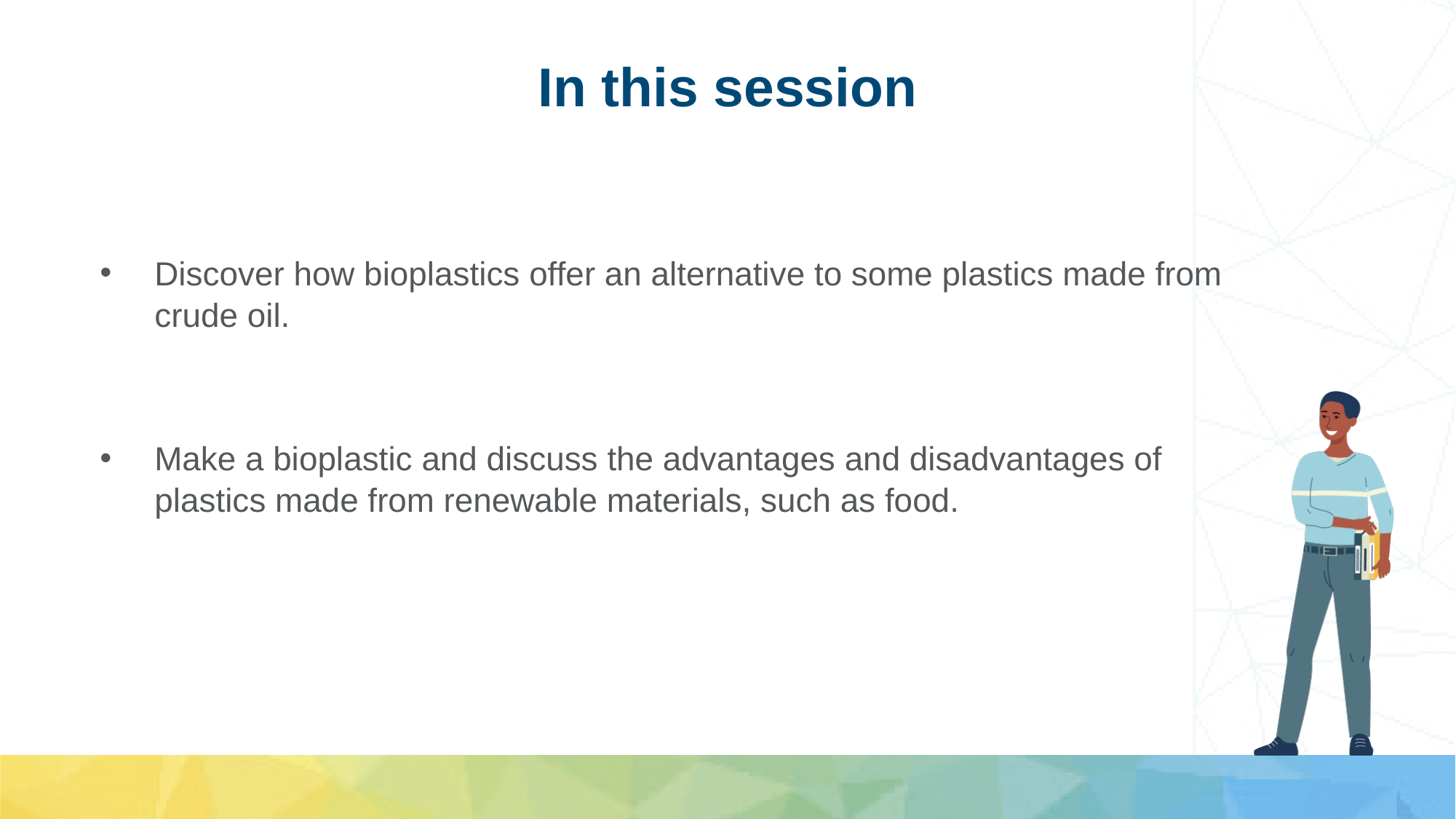

# In this session

Discover how bioplastics offer an alternative to some plastics made from crude oil.

Make a bioplastic and discuss the advantages and disadvantages of plastics made from renewable materials, such as food.